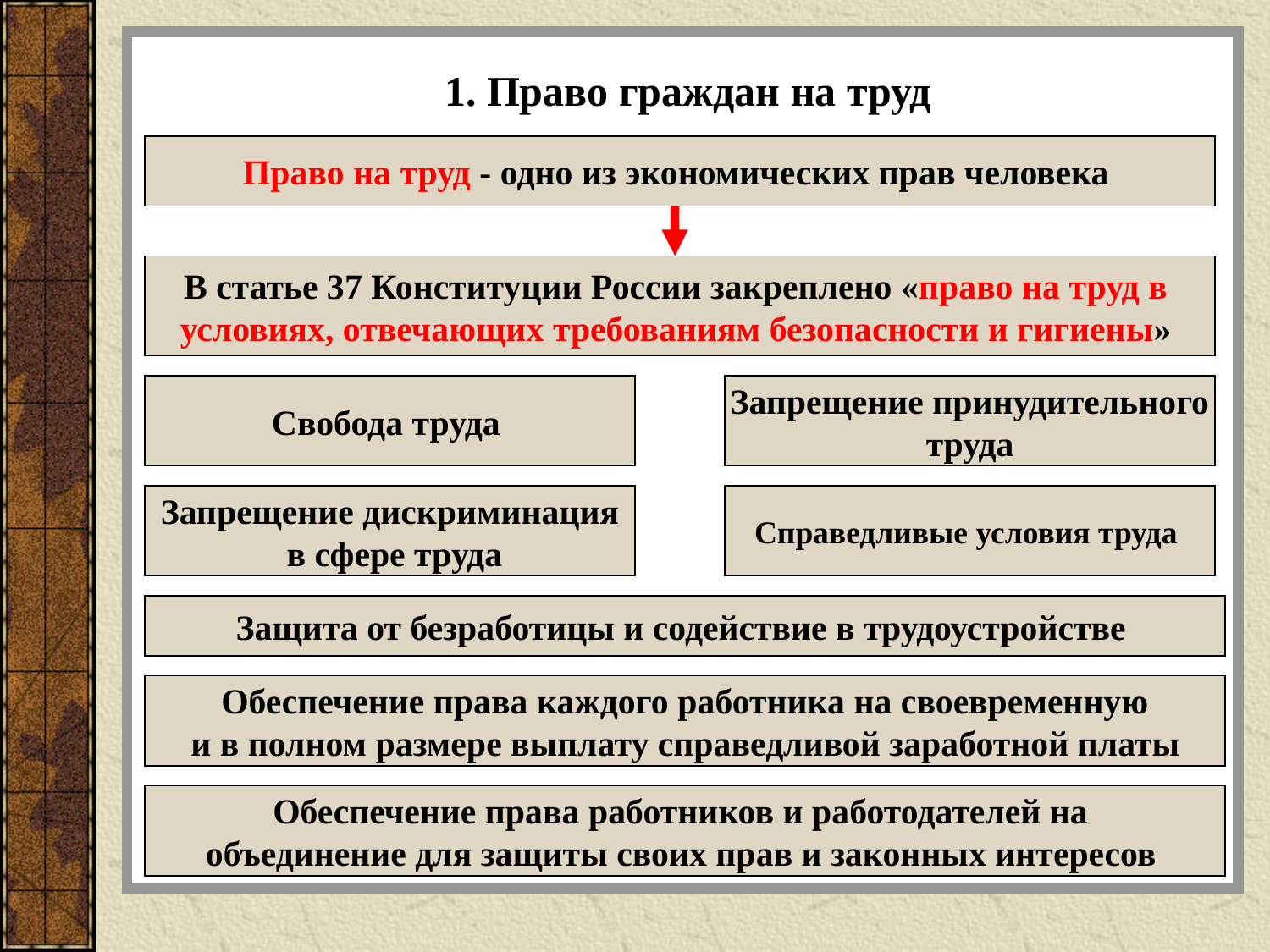

# 1. Право граждан на труд
Право на труд - одно из экономических прав человека

В статье 37 Конституции России закреплено «право на труд в
условиях, отвечающих требованиям безопасности и гигиены»
Свобода труда
Запрещение принудительного
труда
Запрещение дискриминация
 в сфере труда
Справедливые условия труда
Защита от безработицы и содействие в трудоустройстве
Обеспечение права каждого работника на своевременную
 и в полном размере выплату справедливой заработной платы
Обеспечение права работников и работодателей на
объединение для защиты своих прав и законных интересов